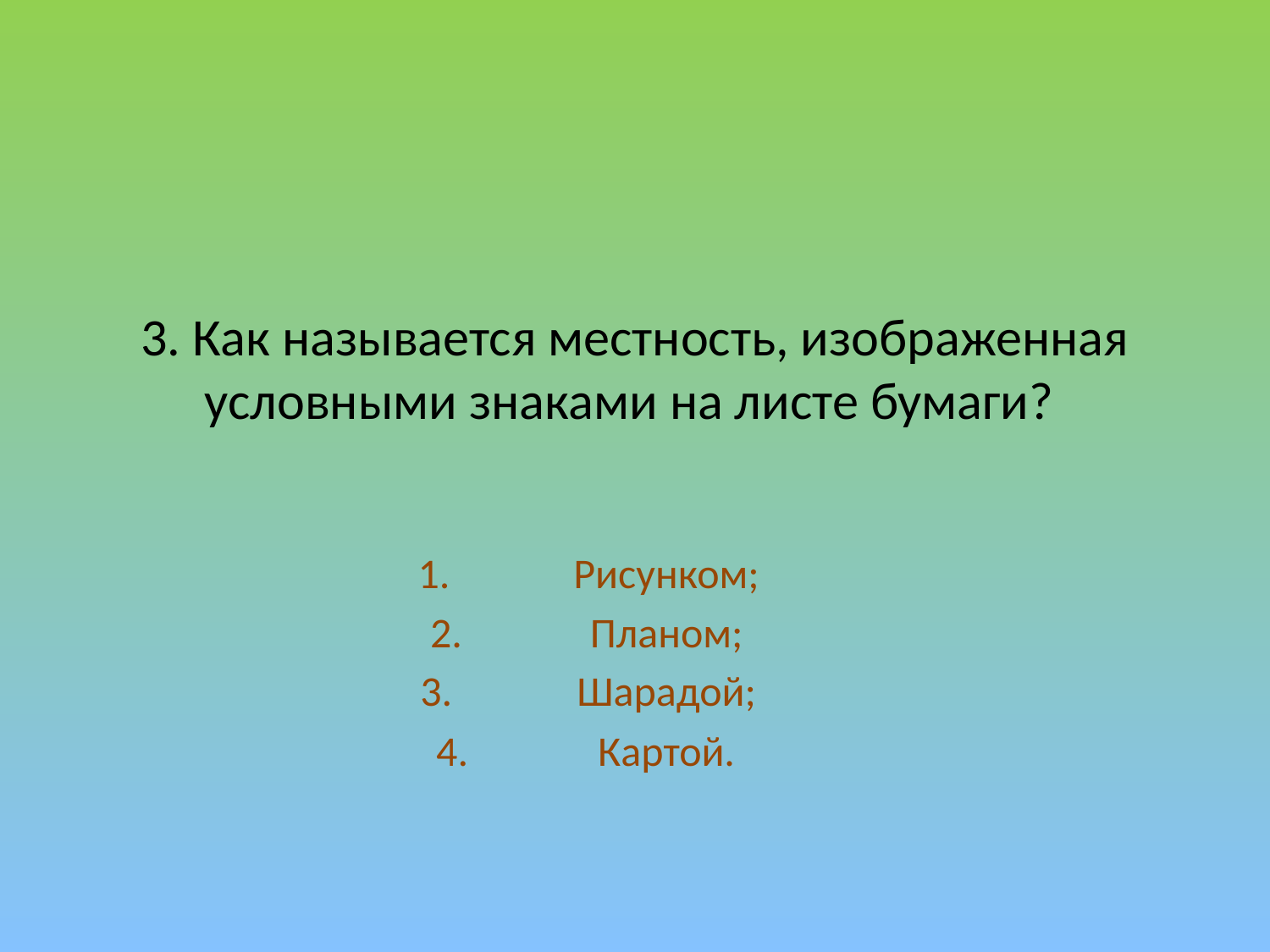

# 3. Как называется местность, изображенная условными знаками на листе бумаги?
Рисунком;
Планом;
Шарадой;
Картой.